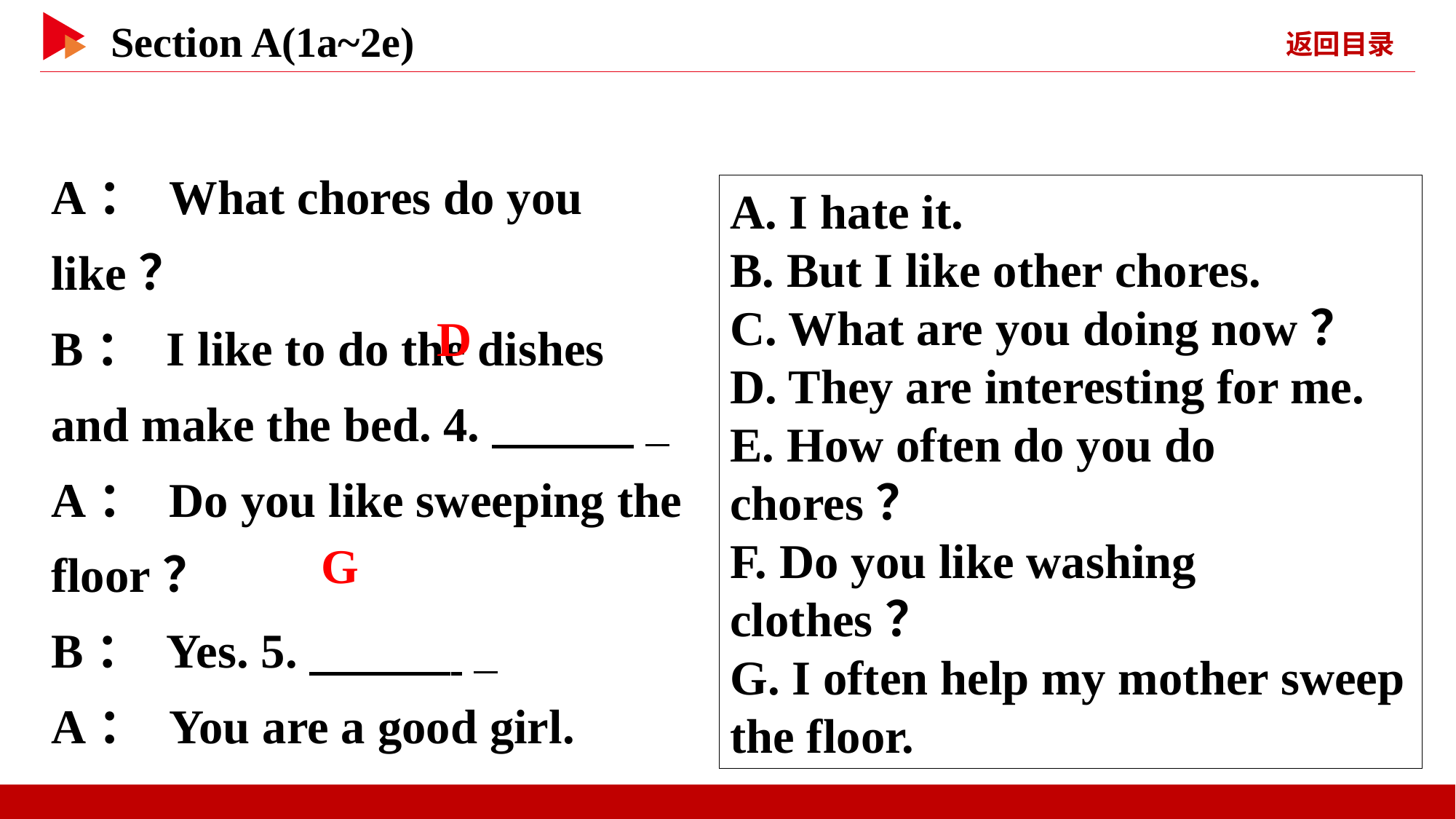

A： What chores do you like？
B： I like to do the dishes and make the bed. 4.　  　  _
A： Do you like sweeping the floor？
B： Yes. 5.　   　  _
A： You are a good girl.
A. I hate it.
B. But I like other chores.
C. What are you doing now？
D. They are interesting for me.
E. How often do you do chores？
F. Do you like washing clothes？
G. I often help my mother sweep the floor.
D
G